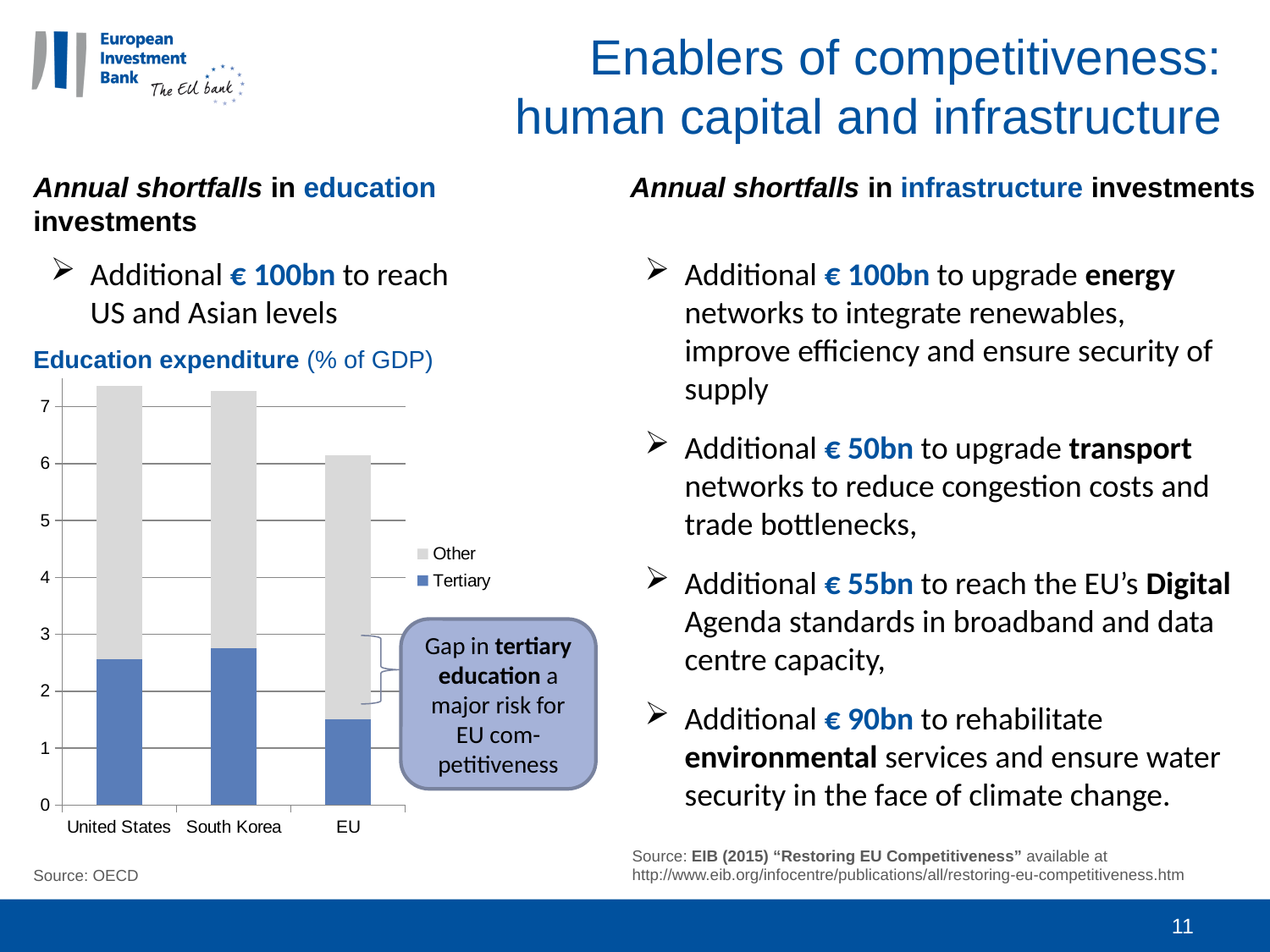

# Enablers of competitiveness: human capital and infrastructure

Annual shortfalls in education
investments
Annual shortfalls in infrastructure investments
Additional € 100bn to reach
US and Asian levels
Additional € 100bn to upgrade energy networks to integrate renewables, improve efficiency and ensure security of supply
Additional € 50bn to upgrade transport networks to reduce congestion costs and trade bottlenecks,
Additional € 55bn to reach the EU’s Digital Agenda standards in broadband and data centre capacity,
Additional € 90bn to rehabilitate environmental services and ensure water security in the face of climate change.
Education expenditure (% of GDP)

### Chart

| Category | Tertiary | Other |
|---|---|---|
| United States | 2.57 | 4.800000000000001 |
| South Korea | 2.75 | 4.52 |
| EU | 1.506699873515987 | 4.643815598375368 |
Gap in tertiary education a major risk for EU com-petitiveness

Source: EIB (2015) “Restoring EU Competitiveness” available at http://www.eib.org/infocentre/publications/all/restoring-eu-competitiveness.htm
Source: OECD
11